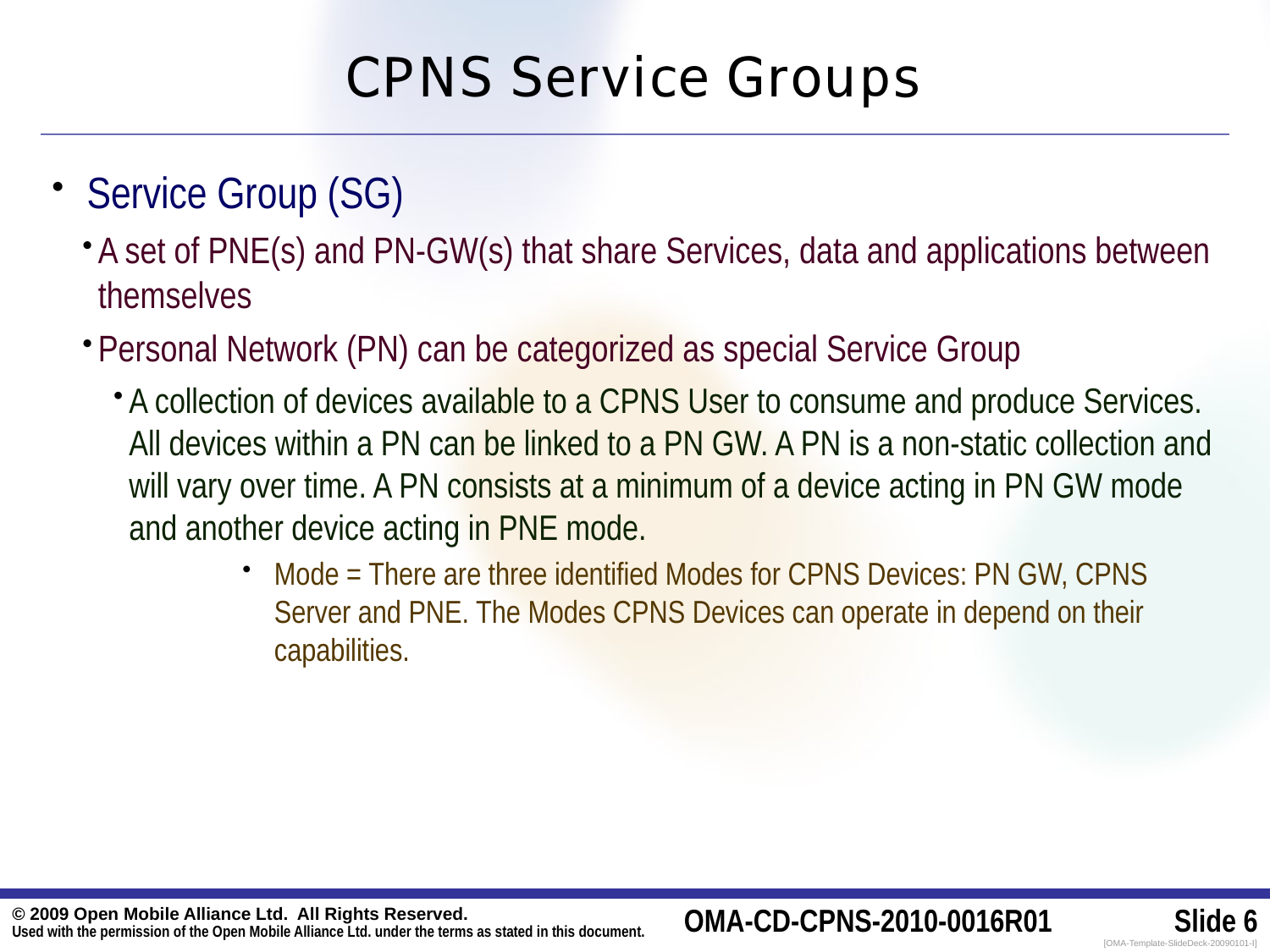

# CPNS Service Groups
  Service Group (SG)
A set of PNE(s) and PN-GW(s) that share Services, data and applications between themselves
Personal Network (PN) can be categorized as special Service Group
A collection of devices available to a CPNS User to consume and produce Services. All devices within a PN can be linked to a PN GW. A PN is a non-static collection and will vary over time. A PN consists at a minimum of a device acting in PN GW mode and another device acting in PNE mode.
Mode = There are three identified Modes for CPNS Devices: PN GW, CPNS Server and PNE. The Modes CPNS Devices can operate in depend on their capabilities.